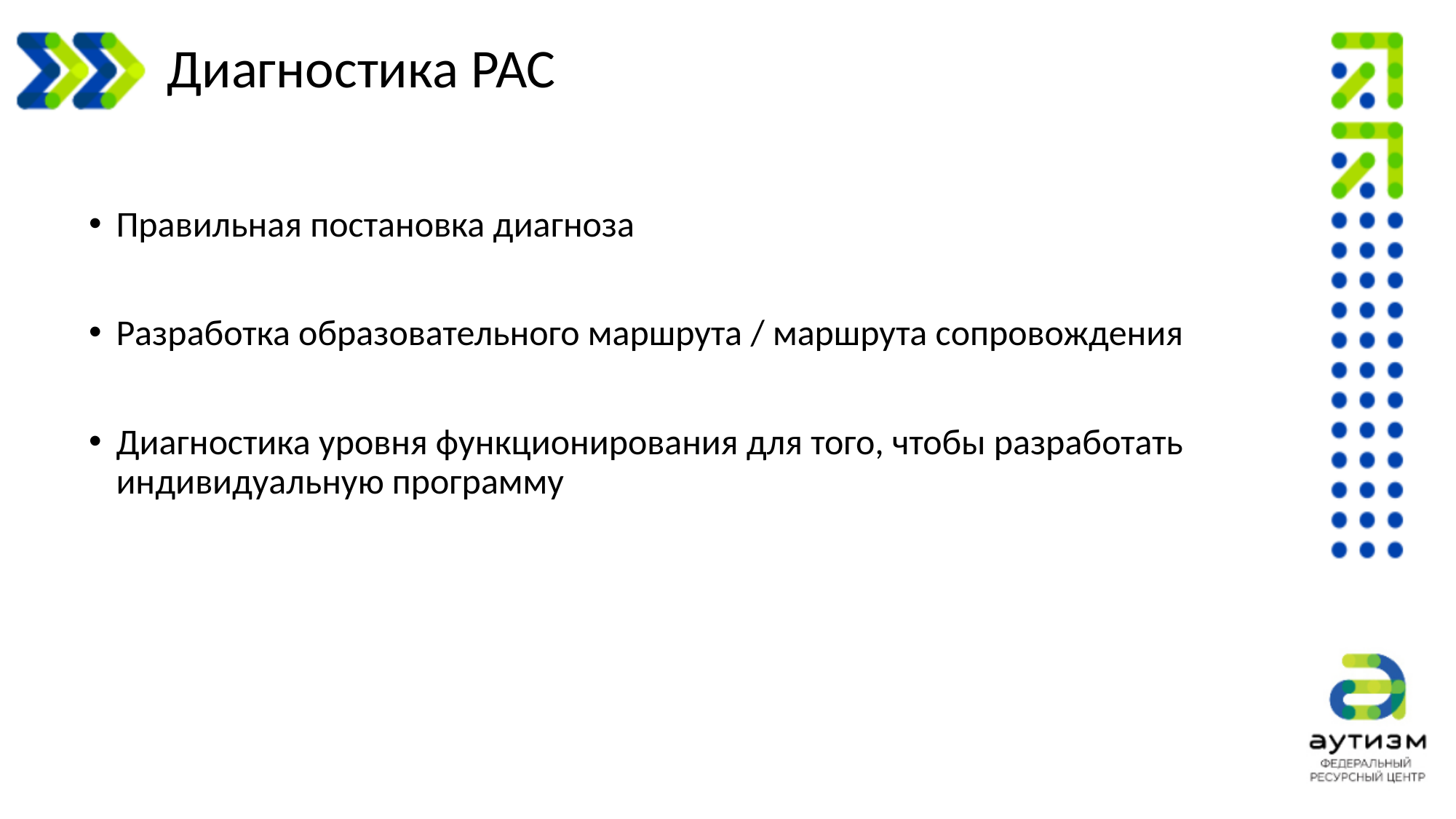

# Диагностика РАС
Правильная постановка диагноза

Разработка образовательного маршрута / маршрута сопровождения

Диагностика уровня функционирования для того, чтобы разработать индивидуальную программу